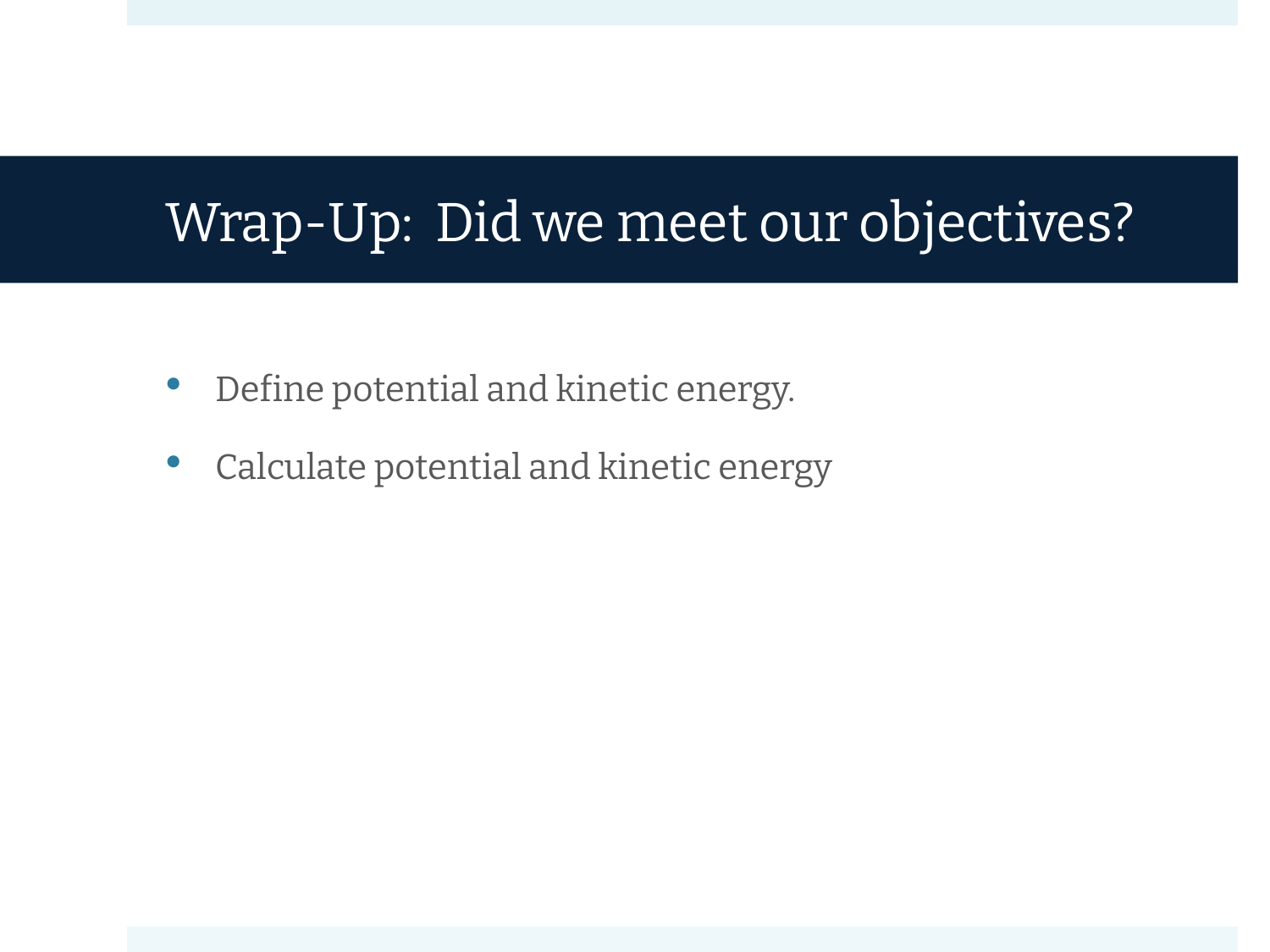

# Wrap-Up:  Did we meet our objectives?
Define potential and kinetic energy.
Calculate potential and kinetic energy